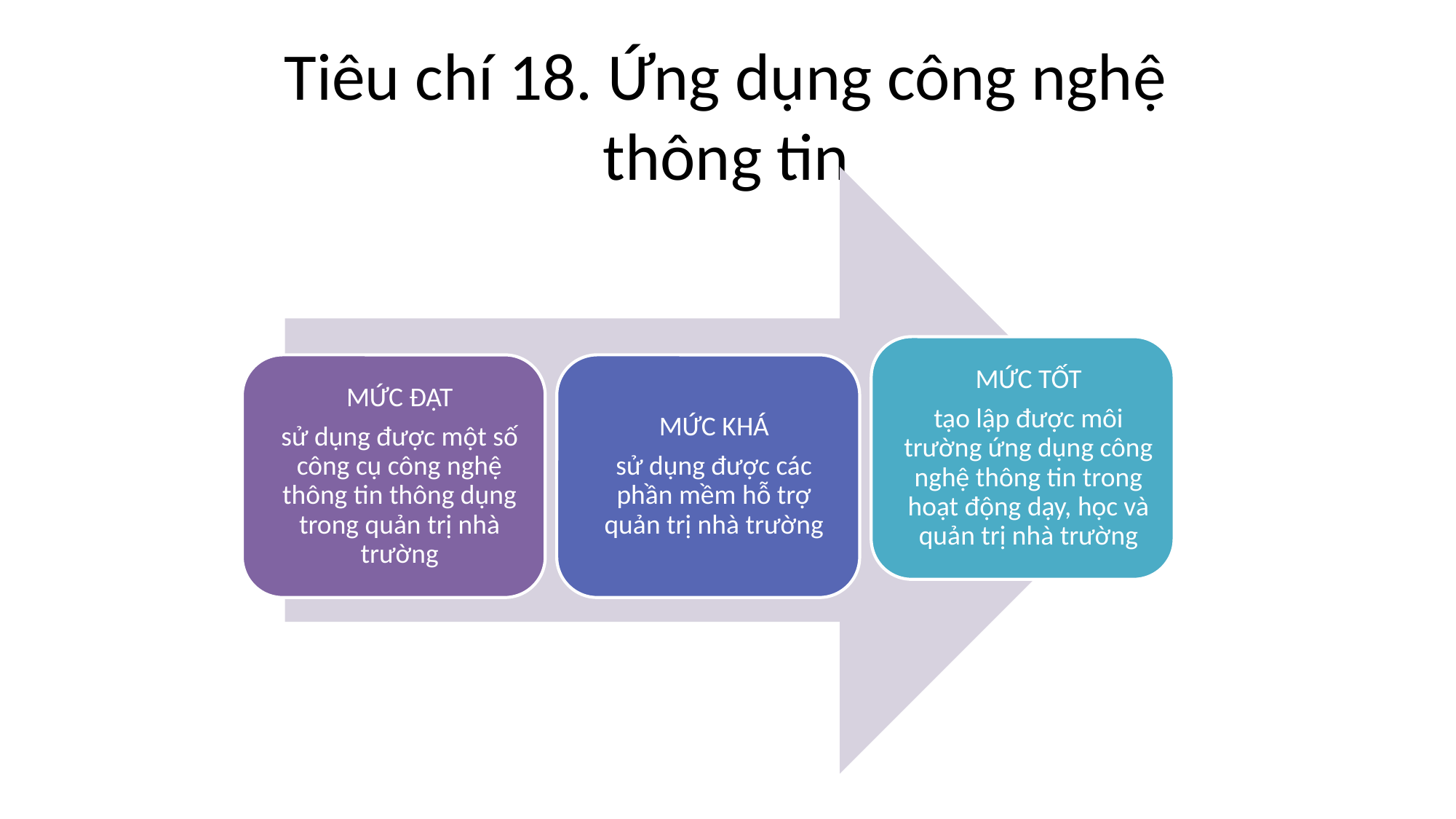

# Tiêu chí 18. Ứng dụng công nghệ thông tin
MỨC ĐẠT
sử dụng được một số công cụ công nghệ thông tin thông dụng trong quản trị nhà trường
MỨC KHÁ
sử dụng được các phần mềm hỗ trợ quản trị nhà trường
MỨC TỐT
tạo lập được môi trường ứng dụng công nghệ thông tin trong hoạt động dạy, học và quản trị nhà trường